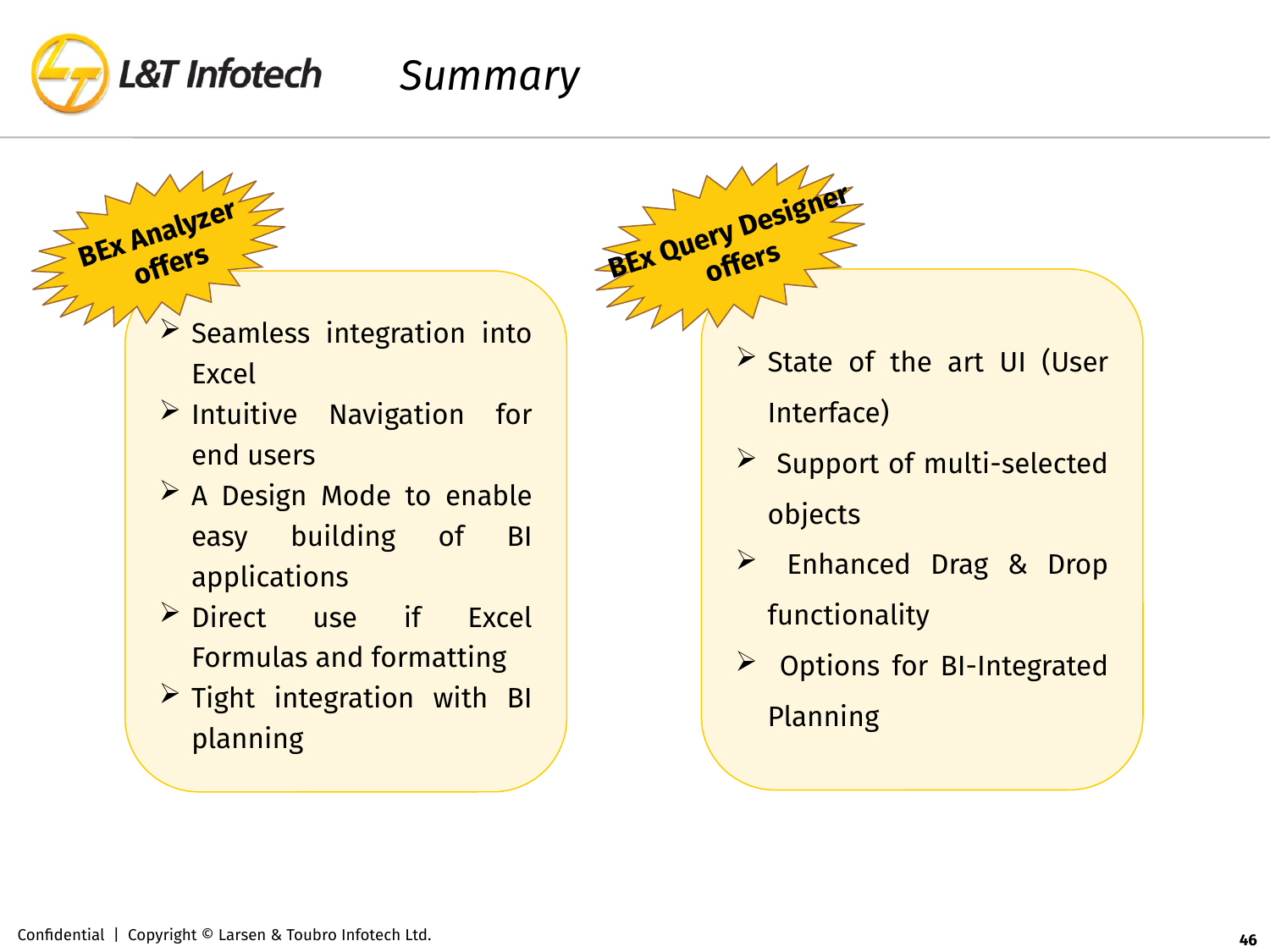

# Summary
BEx Query Designer
offers
State of the art UI (User Interface)
 Support of multi-selected objects
 Enhanced Drag & Drop functionality
 Options for BI-Integrated Planning
BEx Analyzer
offers
Seamless integration into Excel
Intuitive Navigation for end users
A Design Mode to enable easy building of BI applications
Direct use if Excel Formulas and formatting
Tight integration with BI planning
Confidential  |  Copyright © Larsen & Toubro Infotech Ltd.
46